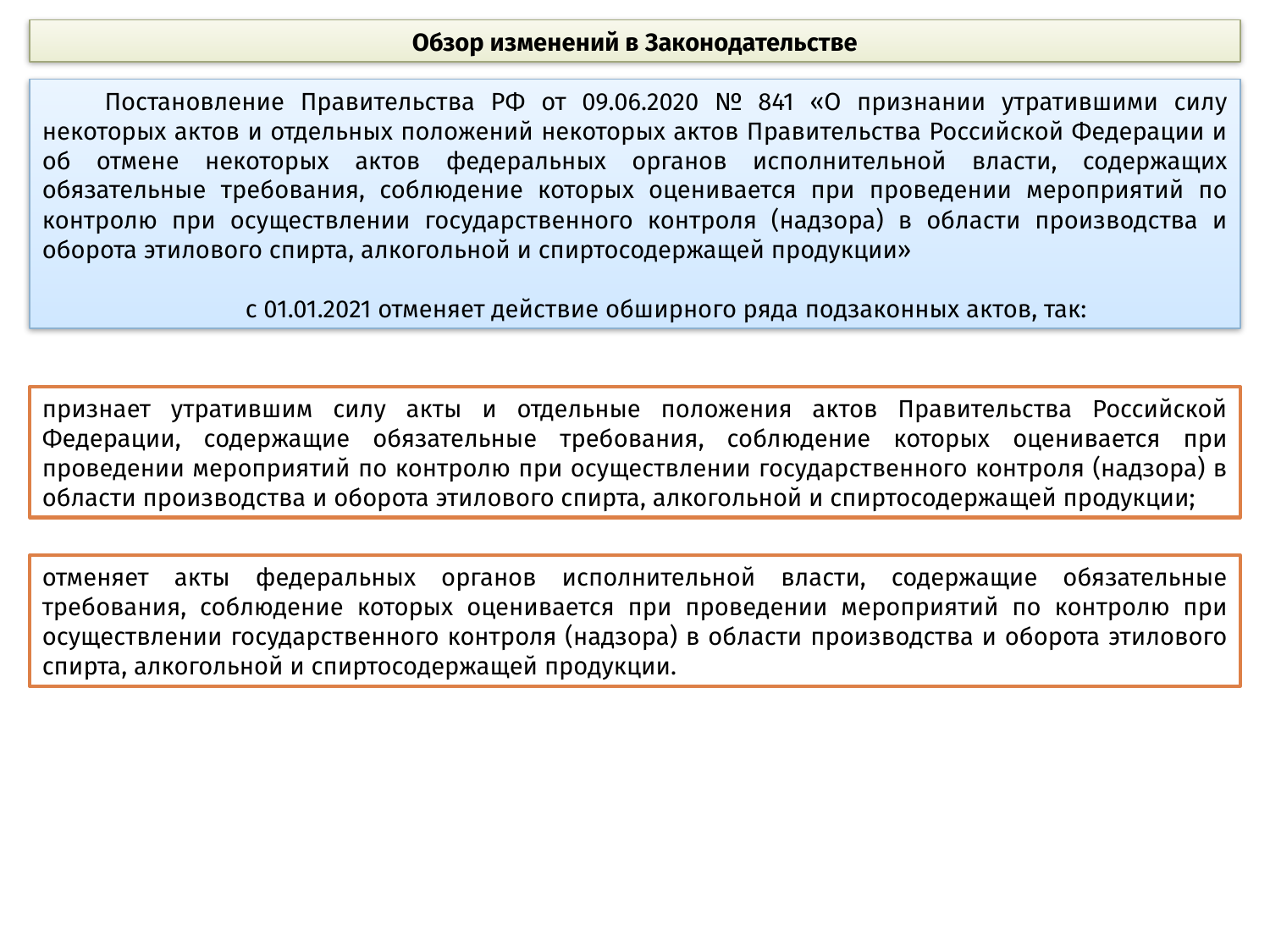

Обзор изменений в Законодательстве
Постановление Правительства РФ от 09.06.2020 № 841 «О признании утратившими силу некоторых актов и отдельных положений некоторых актов Правительства Российской Федерации и об отмене некоторых актов федеральных органов исполнительной власти, содержащих обязательные требования, соблюдение которых оценивается при проведении мероприятий по контролю при осуществлении государственного контроля (надзора) в области производства и оборота этилового спирта, алкогольной и спиртосодержащей продукции»

с 01.01.2021 отменяет действие обширного ряда подзаконных актов, так:
признает утратившим силу акты и отдельные положения актов Правительства Российской Федерации, содержащие обязательные требования, соблюдение которых оценивается при проведении мероприятий по контролю при осуществлении государственного контроля (надзора) в области производства и оборота этилового спирта, алкогольной и спиртосодержащей продукции;
отменяет акты федеральных органов исполнительной власти, содержащие обязательные требования, соблюдение которых оценивается при проведении мероприятий по контролю при осуществлении государственного контроля (надзора) в области производства и оборота этилового спирта, алкогольной и спиртосодержащей продукции.